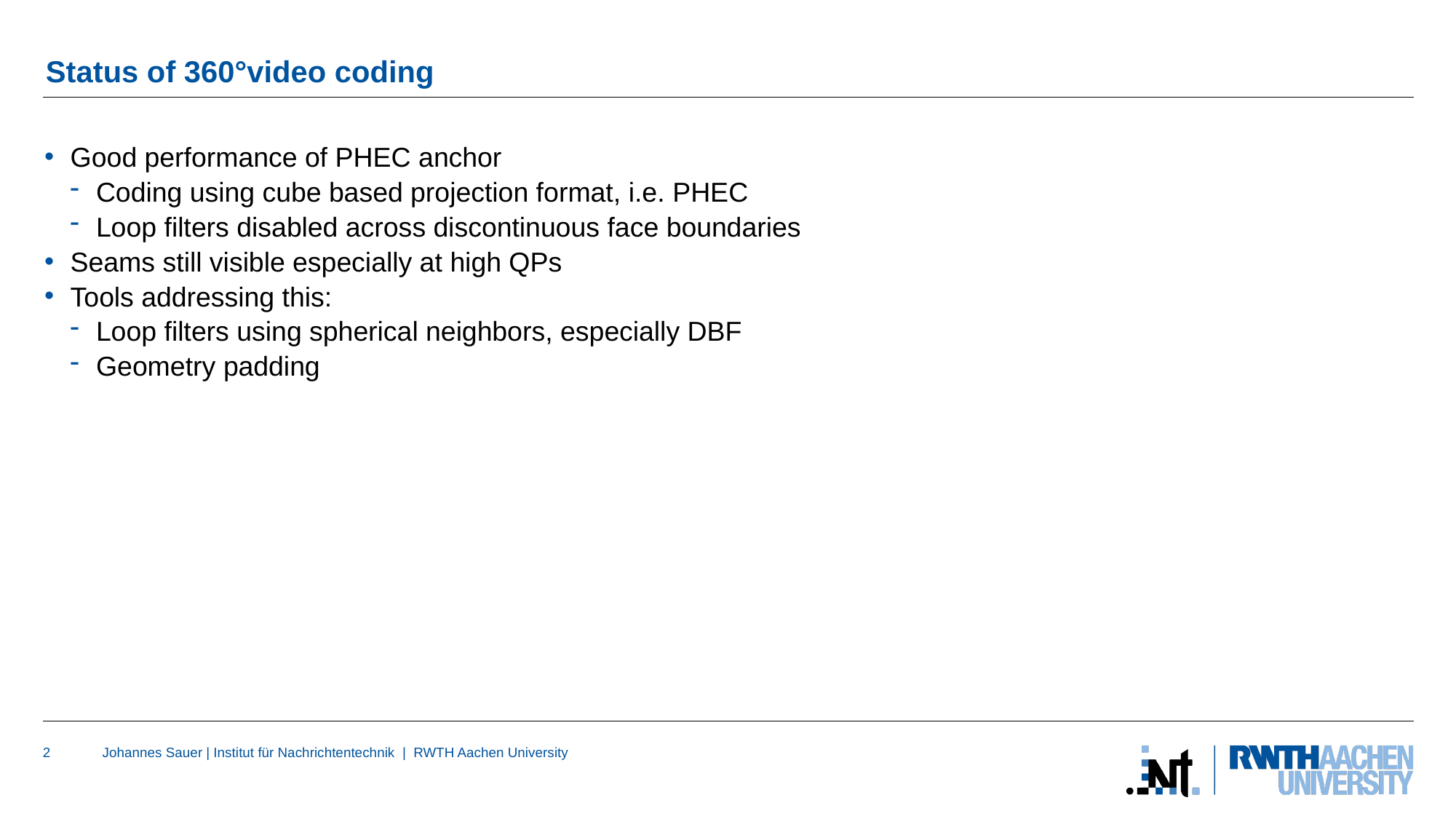

# Status of 360°video coding
Good performance of PHEC anchor
Coding using cube based projection format, i.e. PHEC
Loop filters disabled across discontinuous face boundaries
Seams still visible especially at high QPs
Tools addressing this:
Loop filters using spherical neighbors, especially DBF
Geometry padding